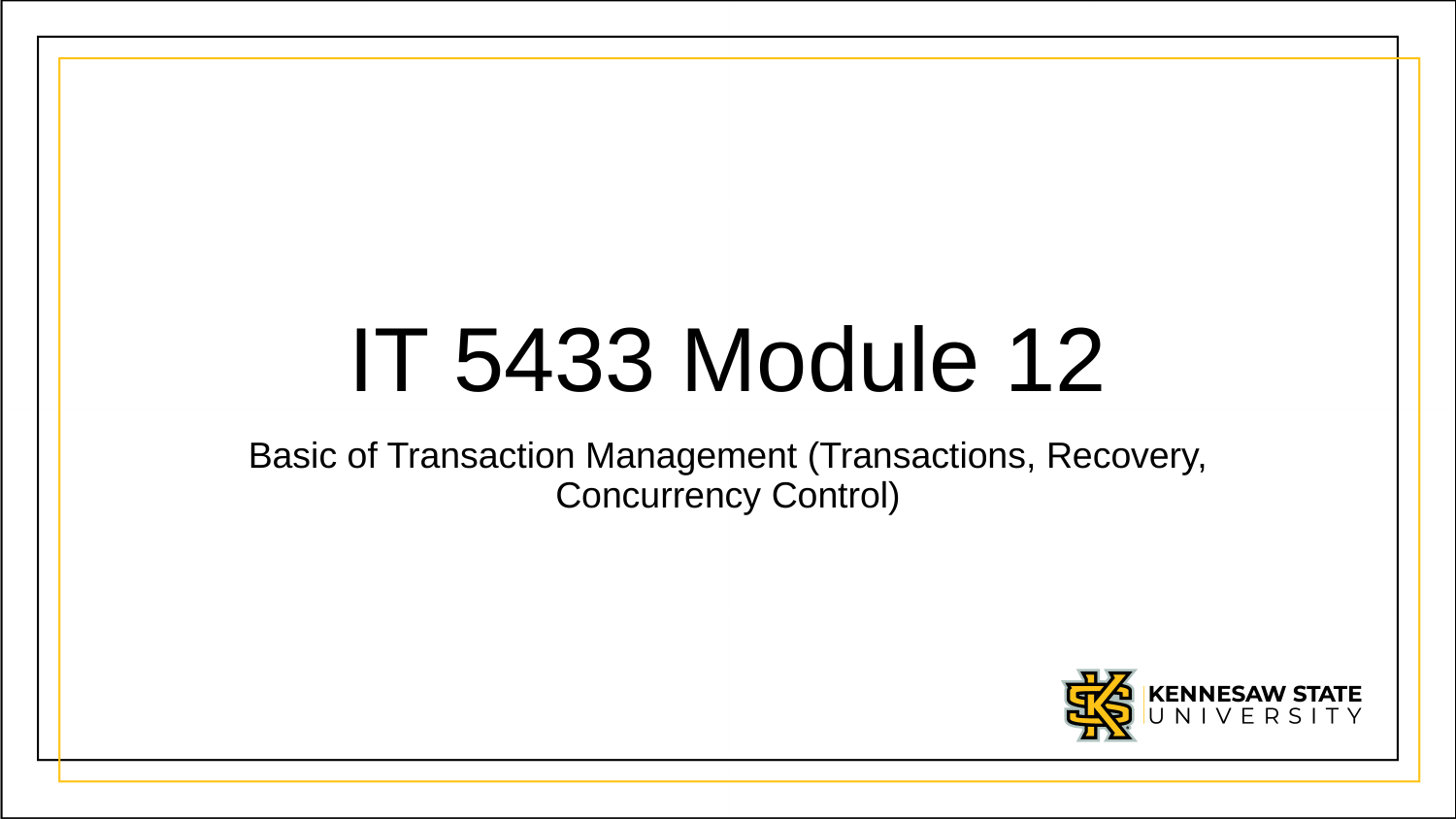

# IT 5433 Module 12
Basic of Transaction Management (Transactions, Recovery, Concurrency Control)